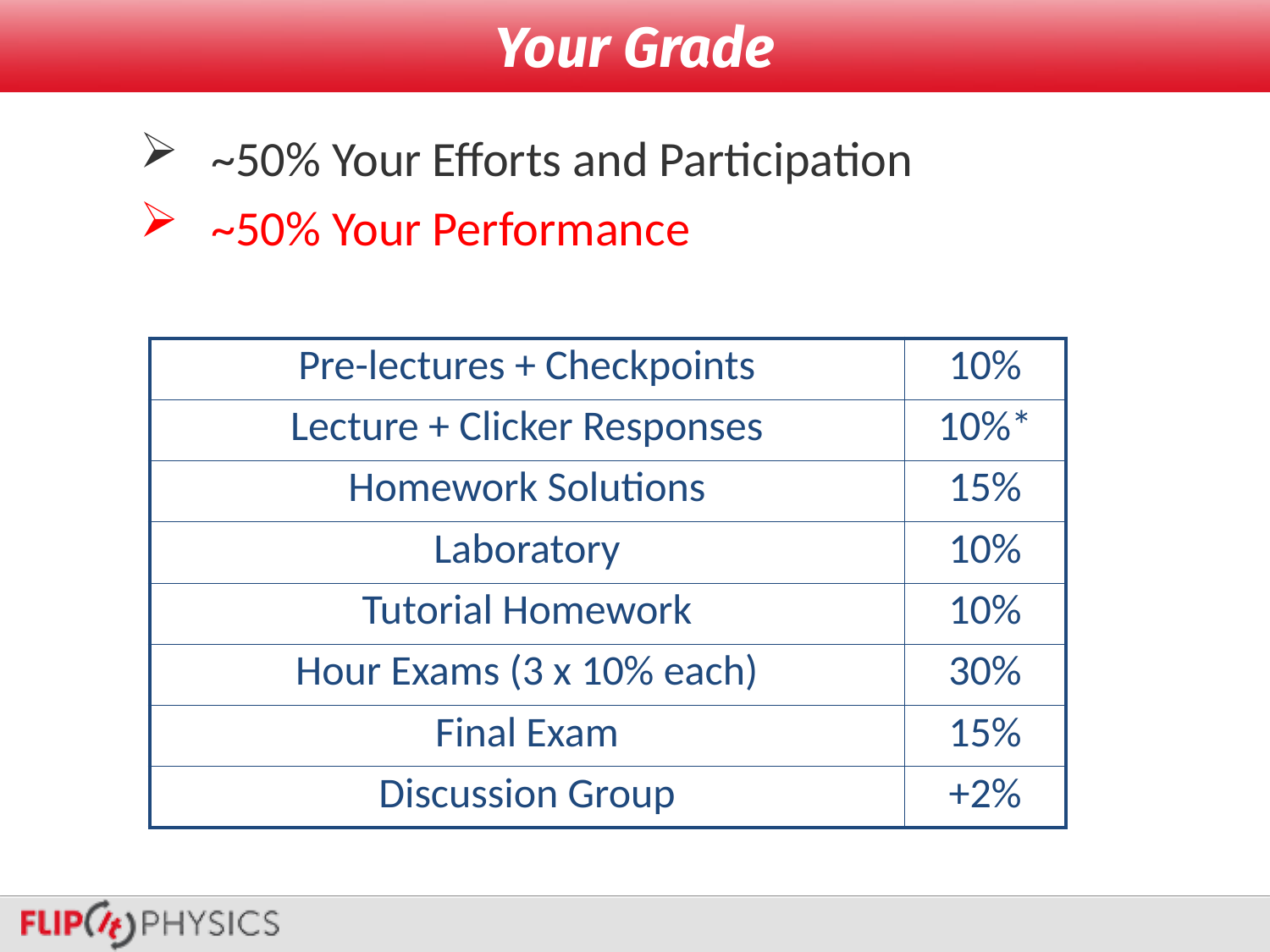

# Your Grade
~50% Your Efforts and Participation
~50% Your Performance
| Pre-lectures + Checkpoints | 10% |
| --- | --- |
| Lecture + Clicker Responses | 10%\* |
| Homework Solutions | 15% |
| Laboratory | 10% |
| Tutorial Homework | 10% |
| Hour Exams (3 x 10% each) | 30% |
| Final Exam | 15% |
| Discussion Group | +2% |